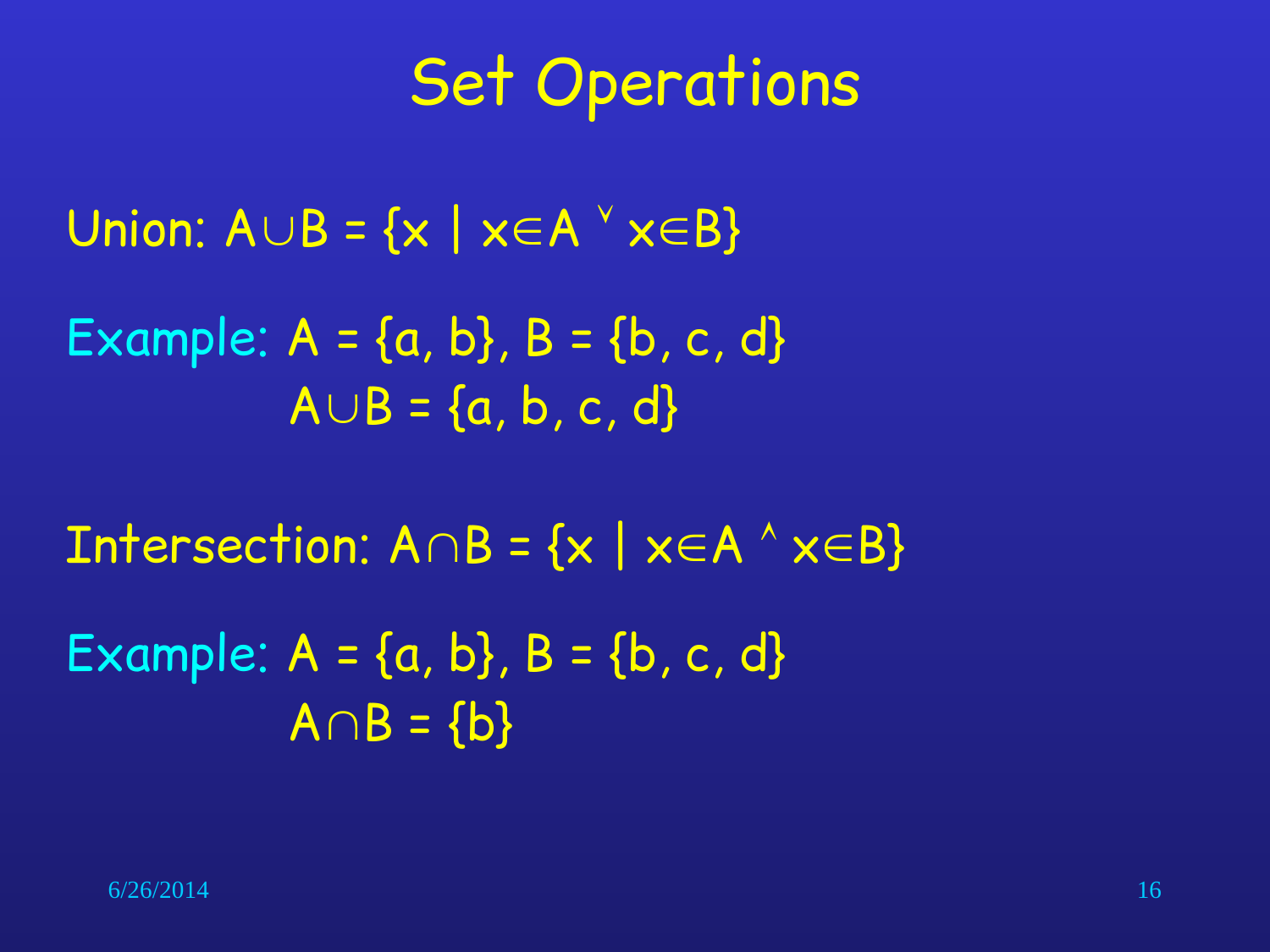

# Set Operations
Union: A∪B = {x | x∈A ∨ x∈B}

Example: A = {a, b}, B = {b, c, d}
               A∪B = {a, b, c, d}

Intersection: A∩B = {x | x∈A ∧ x∈B}

Example: A = {a, b}, B = {b, c, d}
               A∩B = {b}
6/26/2014
16